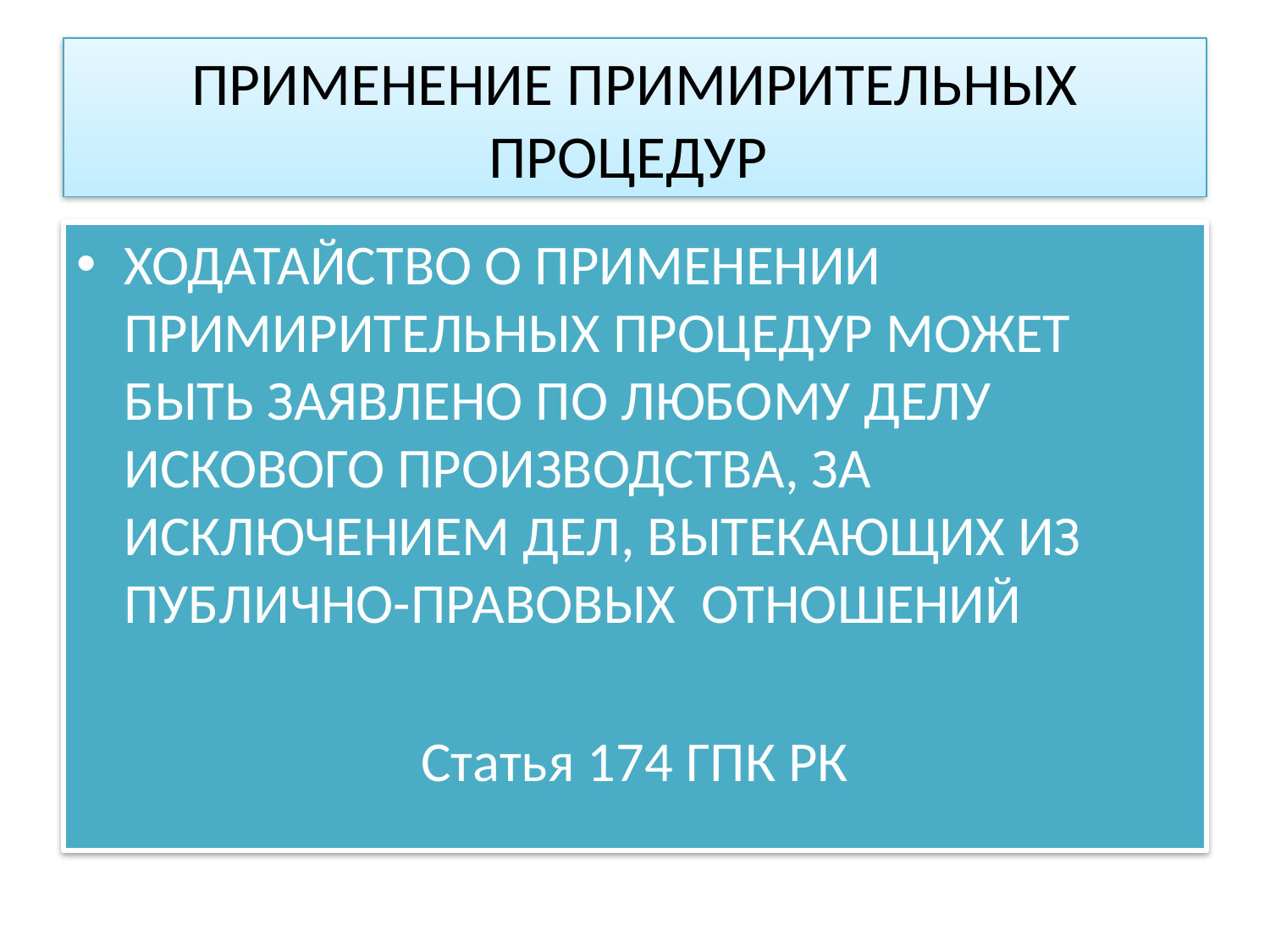

# ПРИМЕНЕНИЕ ПРИМИРИТЕЛЬНЫХ ПРОЦЕДУР
ХОДАТАЙСТВО О ПРИМЕНЕНИИ ПРИМИРИТЕЛЬНЫХ ПРОЦЕДУР МОЖЕТ БЫТЬ ЗАЯВЛЕНО ПО ЛЮБОМУ ДЕЛУ ИСКОВОГО ПРОИЗВОДСТВА, ЗА ИСКЛЮЧЕНИЕМ ДЕЛ, ВЫТЕКАЮЩИХ ИЗ ПУБЛИЧНО-ПРАВОВЫХ  ОТНОШЕНИЙ

Статья 174 ГПК РК